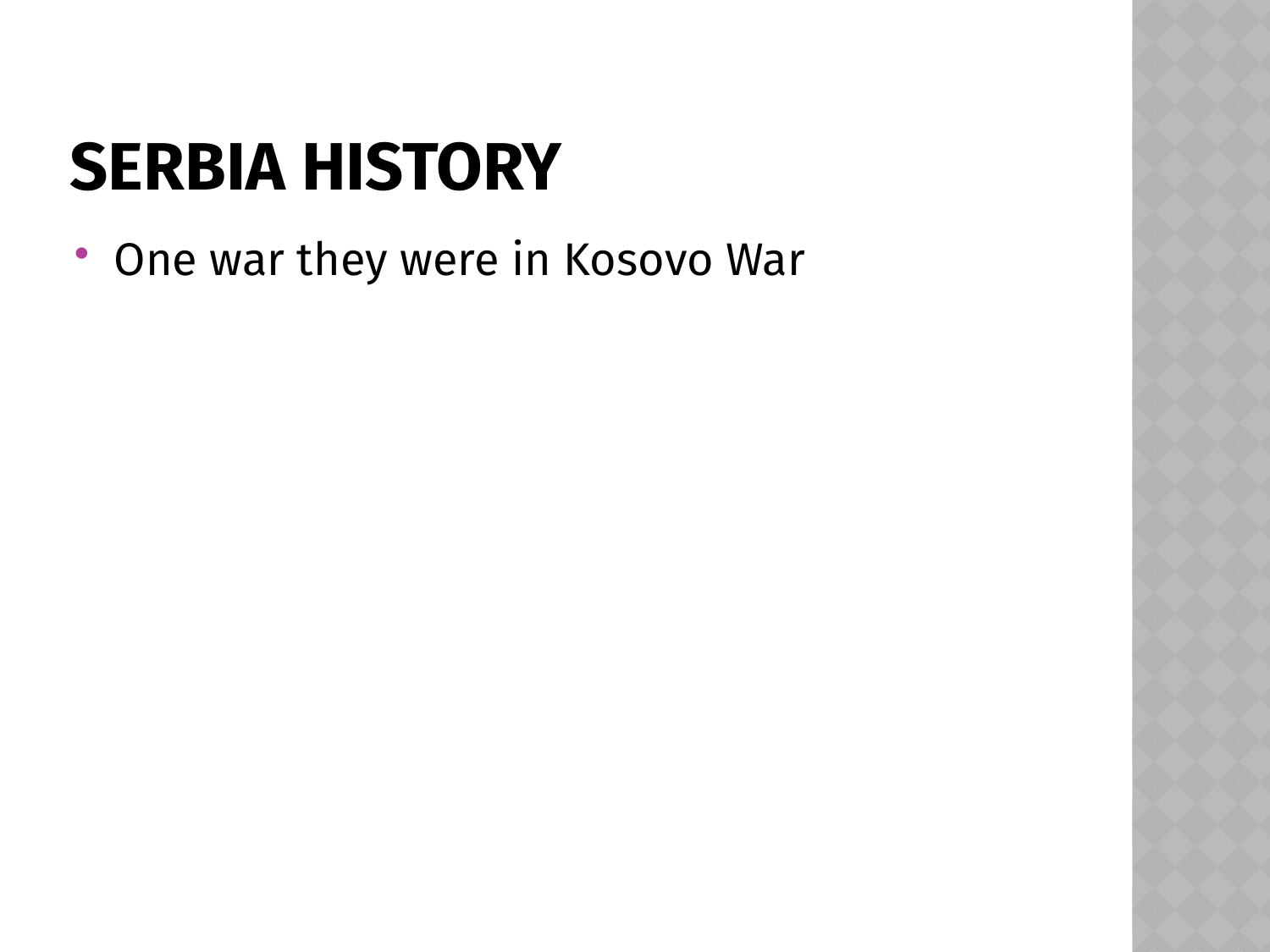

# Serbia history
One war they were in Kosovo War